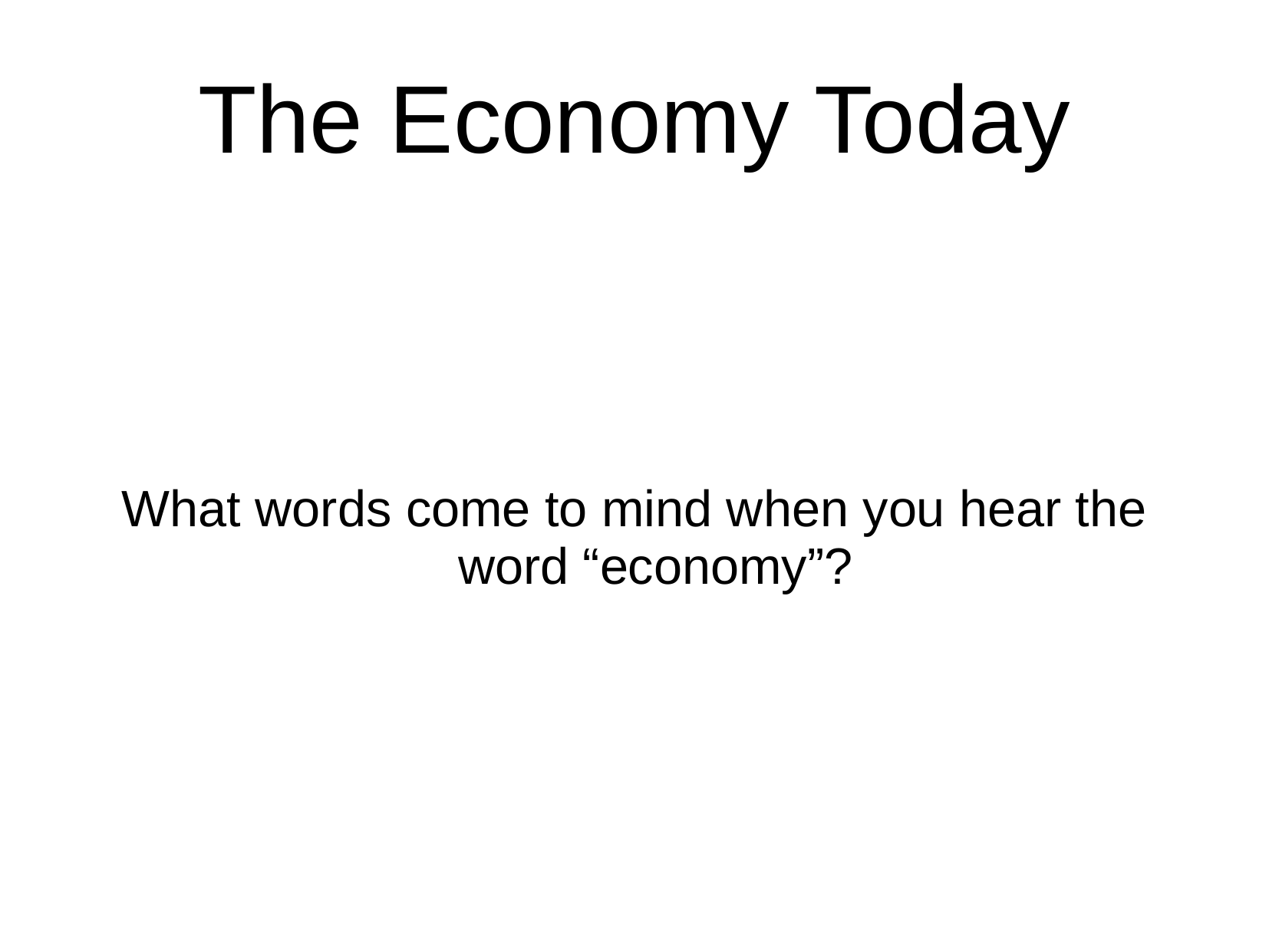

# The Economy Today
What words come to mind when you hear the word “economy”?